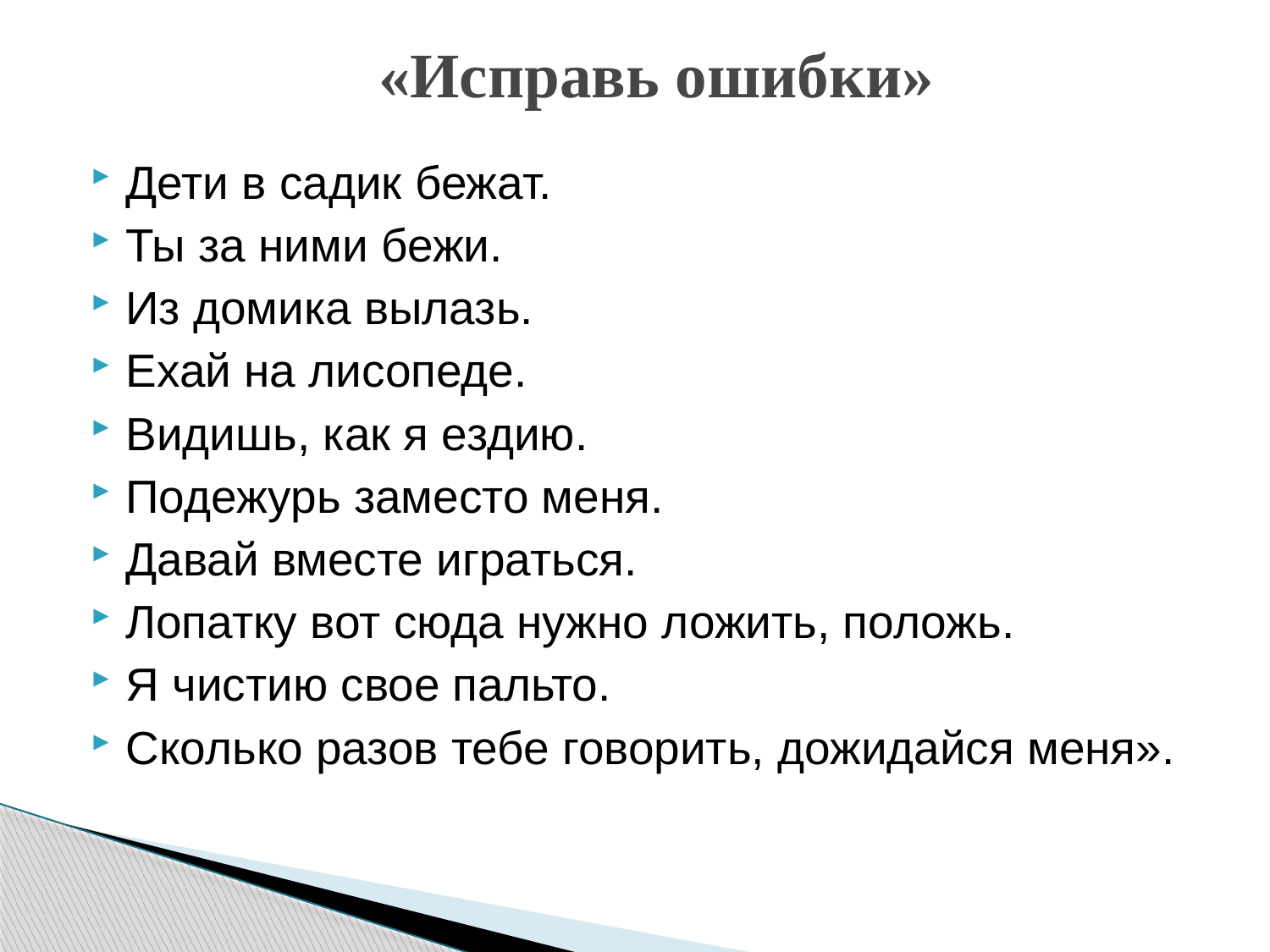

# «Исправь ошибки»
Дети в садик бежат.
Ты за ними бежи.
Из домика вылазь.
Ехай на лисопеде.
Видишь, как я ездию.
Подежурь заместо меня.
Давай вместе играться.
Лопатку вот сюда нужно ложить, положь.
Я чистию свое пальто.
Сколько разов тебе говорить, дожидайся меня».